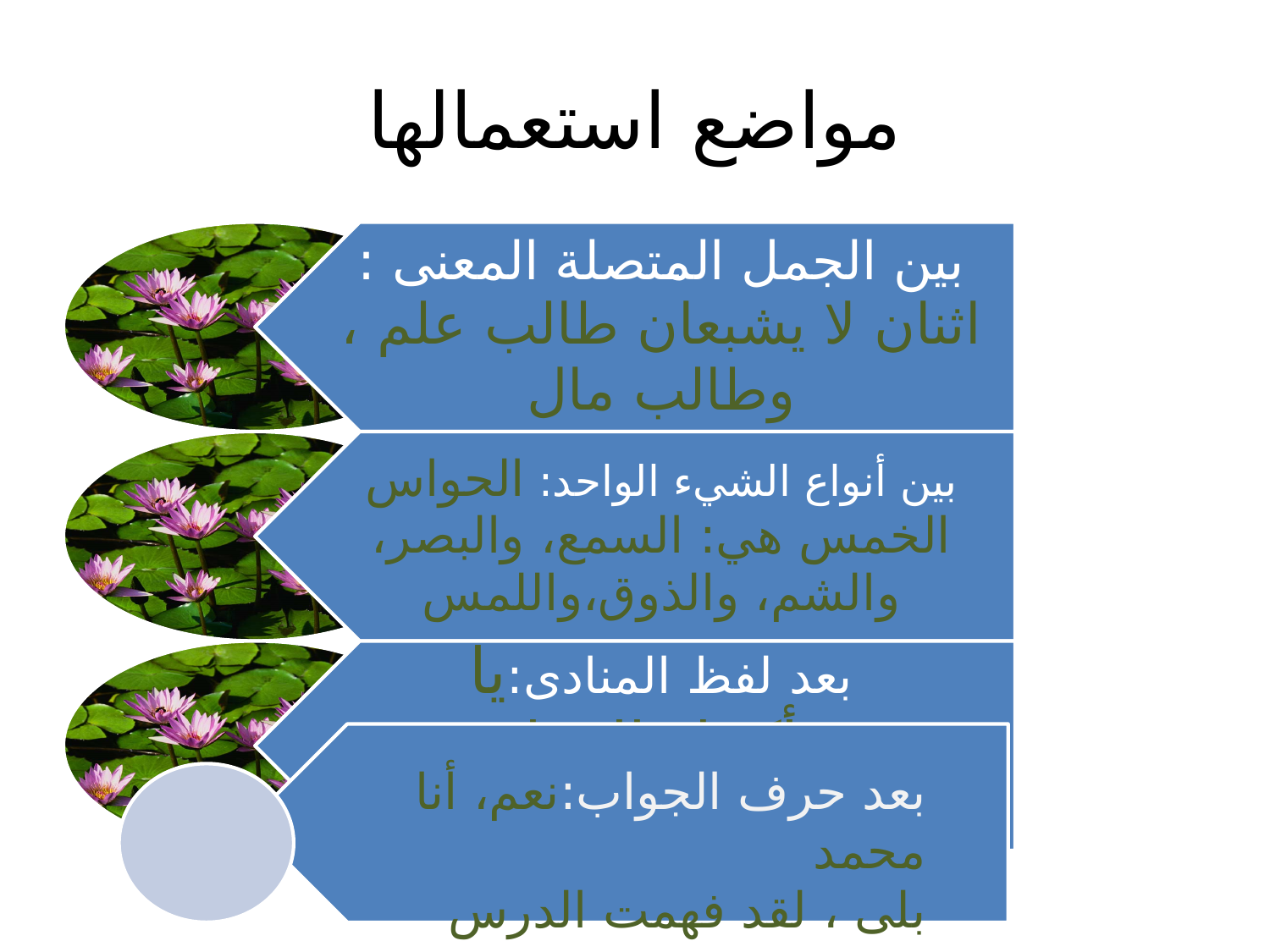

# مواضع استعمالها
بين أنواع الشيء الواحد: الحواس الخمس هي: السمع، والبصر، والشم، والذوق،واللمس

بعد حرف الجواب:نعم، أنا محمد
بلى ، لقد فهمت الدرس